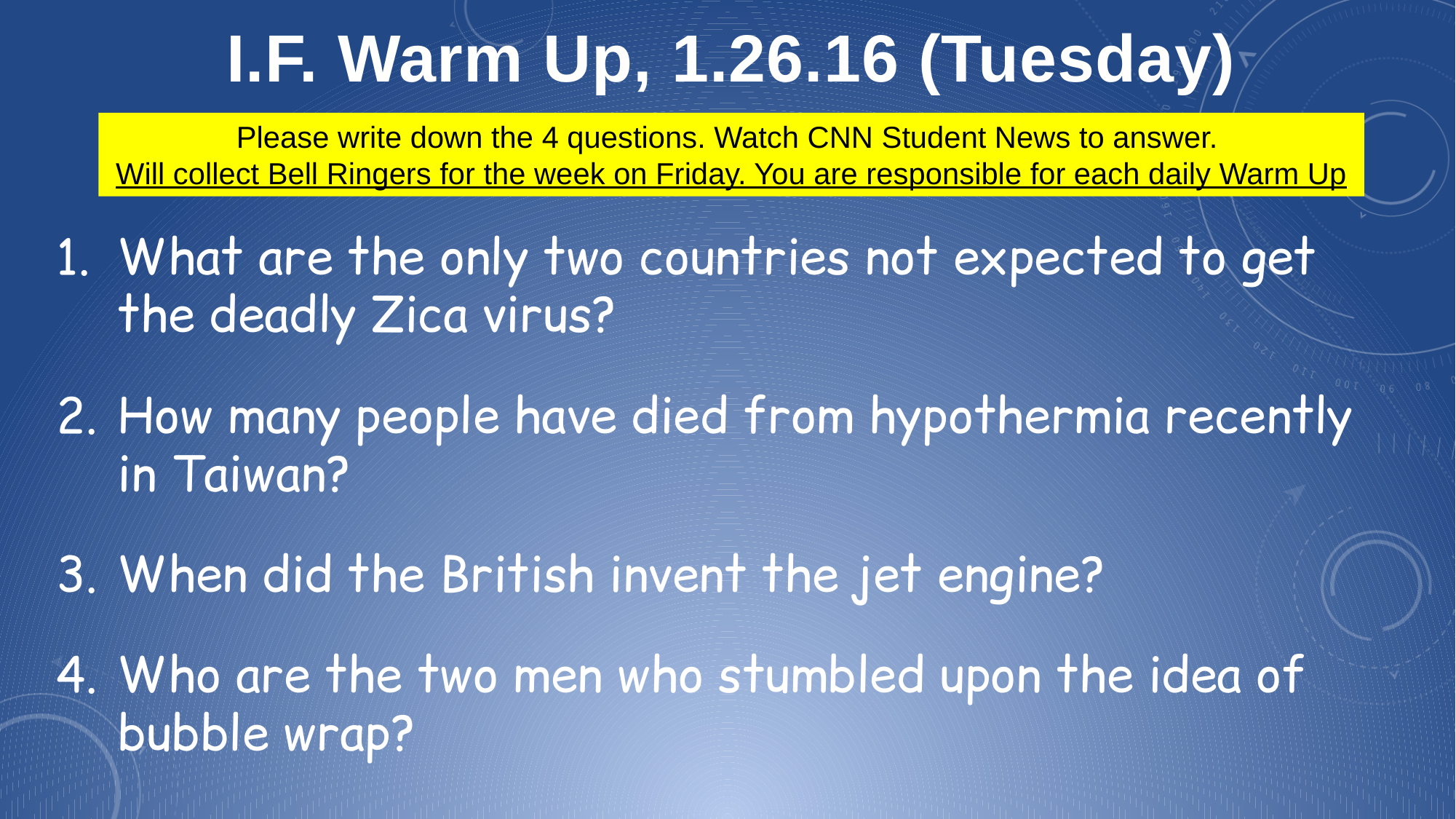

I.F. Warm Up, 1.26.16 (Tuesday)
Please write down the 4 questions. Watch CNN Student News to answer.
Will collect Bell Ringers for the week on Friday. You are responsible for each daily Warm Up
What are the only two countries not expected to get the deadly Zica virus?
How many people have died from hypothermia recently in Taiwan?
When did the British invent the jet engine?
Who are the two men who stumbled upon the idea of bubble wrap?